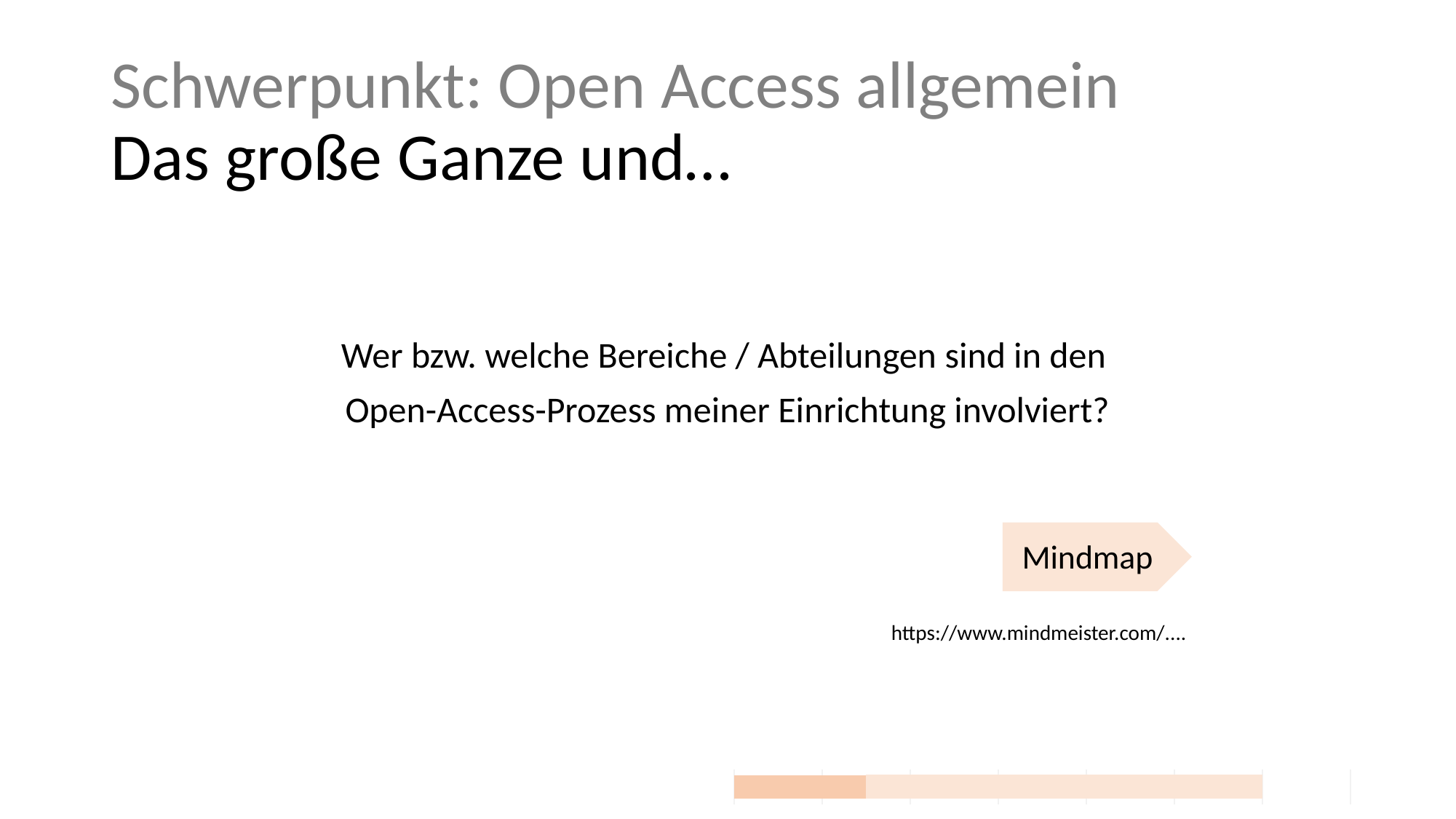

# Schwerpunkt: Open Access allgemein Das große Ganze und…

Wer bzw. welche Bereiche / Abteilungen sind in den
Open-Access-Prozess meiner Einrichtung involviert?

							https://www.mindmeister.com/....

Mindmap

### Chart

| Category | Datenreihe 1 | Datenreihe 2 |
|---|---|---|
| Kategorie 1 | 3.0 | 9.0 |